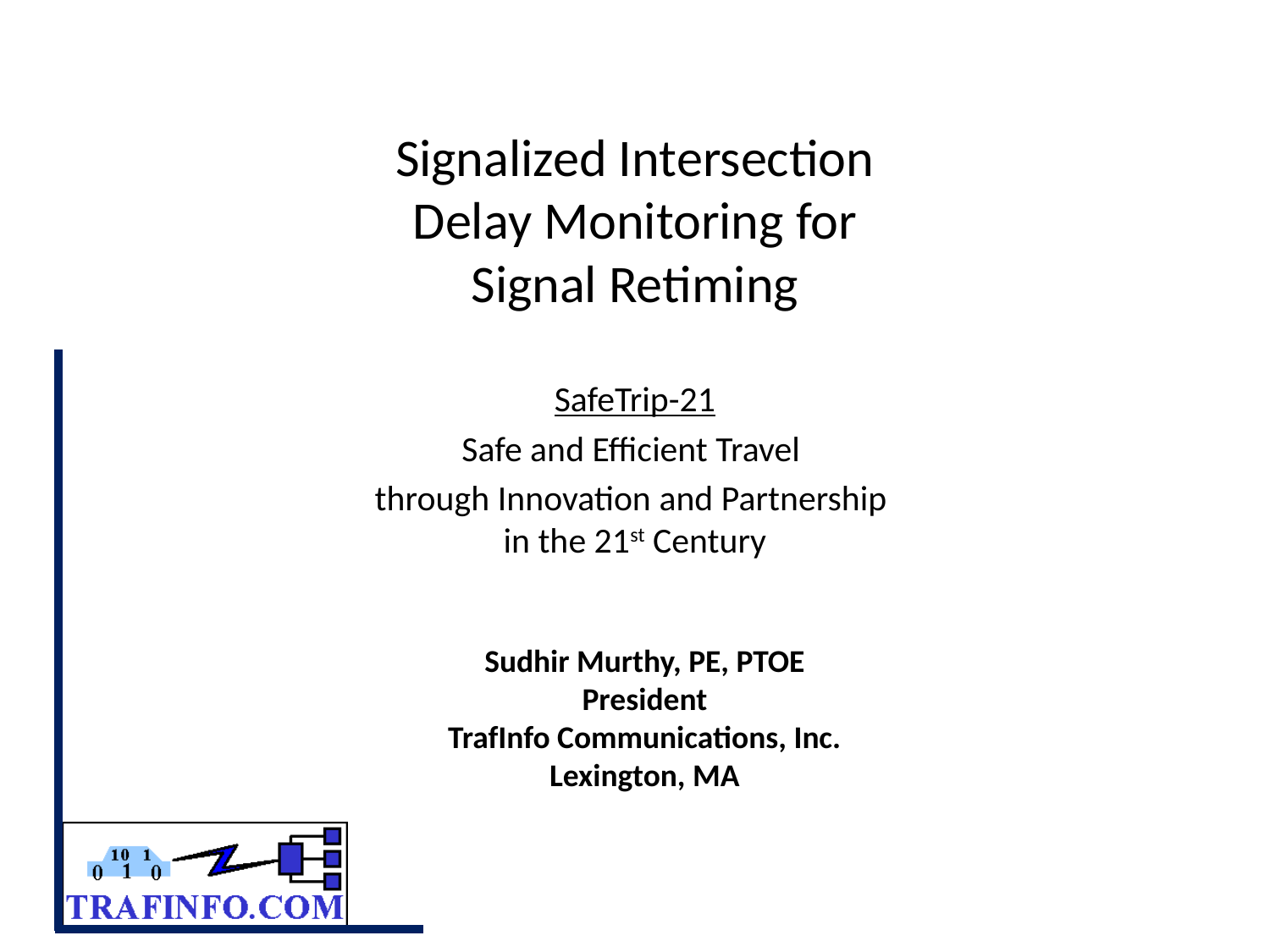

# Signalized Intersection Delay Monitoring for Signal Retiming
SafeTrip-21
Safe and Efficient Travel
through Innovation and Partnership
in the 21st Century
Sudhir Murthy, PE, PTOE
President
TrafInfo Communications, Inc.
Lexington, MA